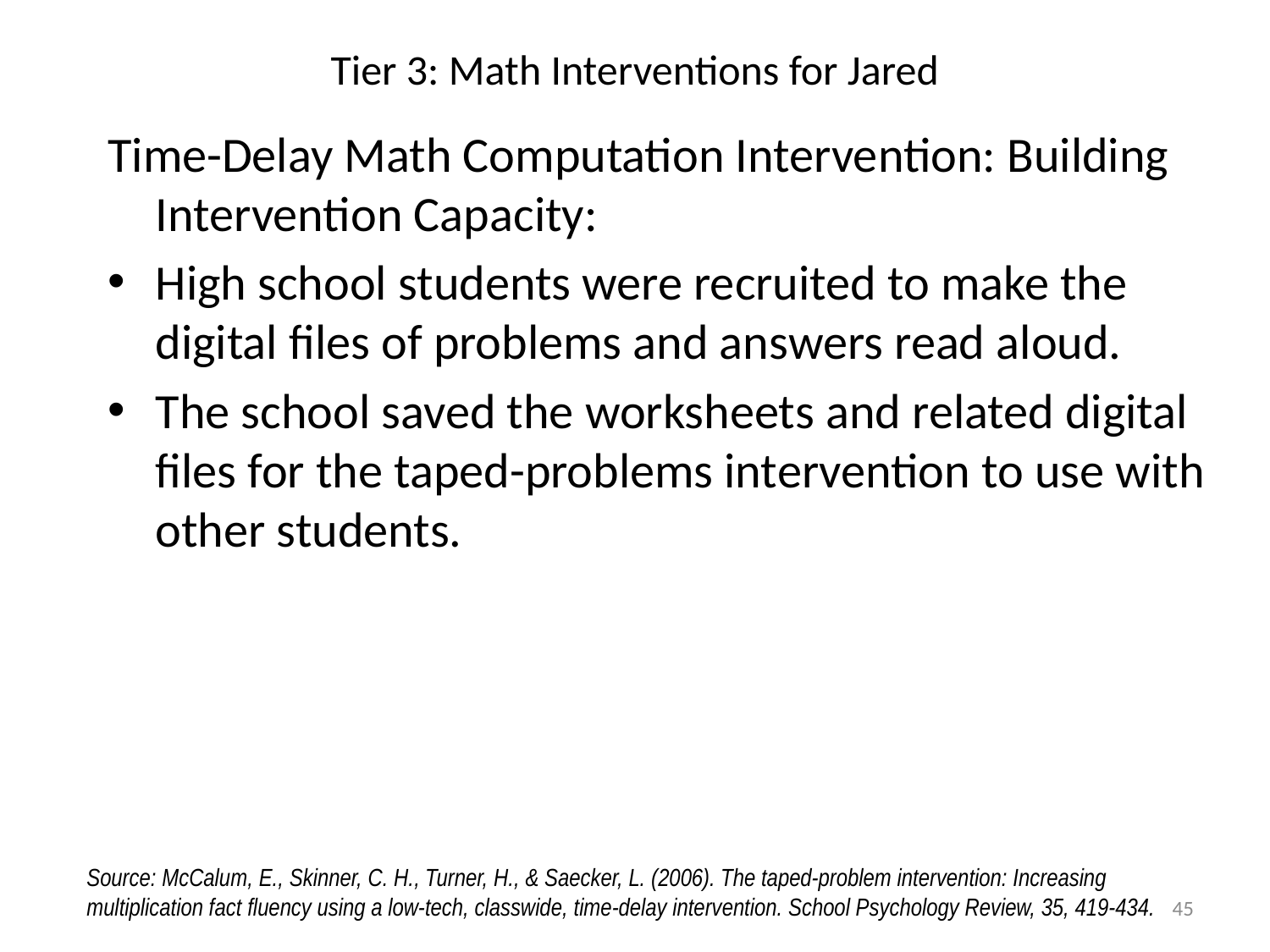

# Tier 3: Math Interventions for Jared
Time-Delay Math Computation Intervention: Building Intervention Capacity:
High school students were recruited to make the digital files of problems and answers read aloud.
The school saved the worksheets and related digital files for the taped-problems intervention to use with other students.
Source: McCalum, E., Skinner, C. H., Turner, H., & Saecker, L. (2006). The taped-problem intervention: Increasing multiplication fact fluency using a low-tech, classwide, time-delay intervention. School Psychology Review, 35, 419-434.
45